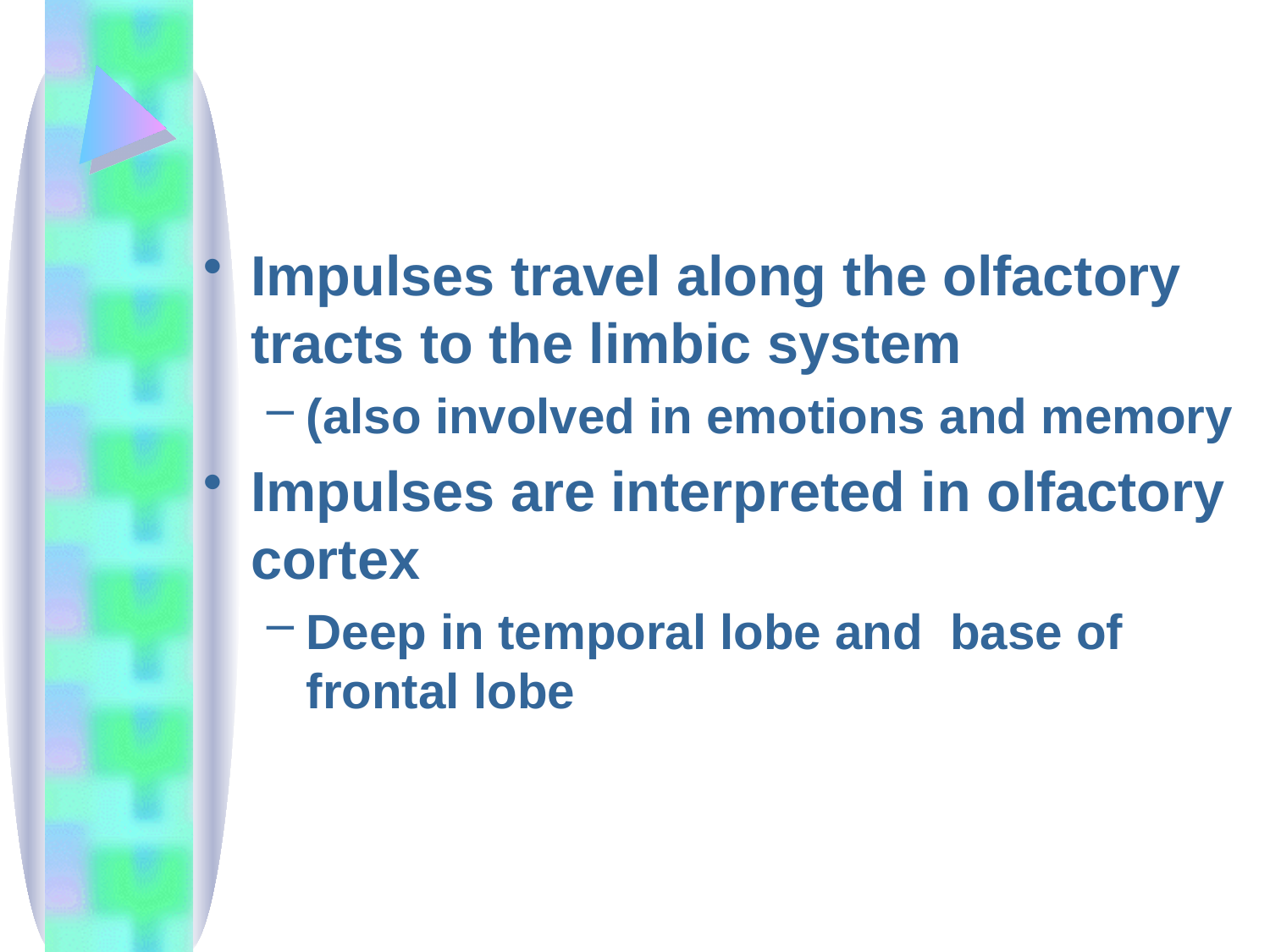

#
Impulses travel along the olfactory tracts to the limbic system
(also involved in emotions and memory
Impulses are interpreted in olfactory cortex
Deep in temporal lobe and  base of frontal lobe